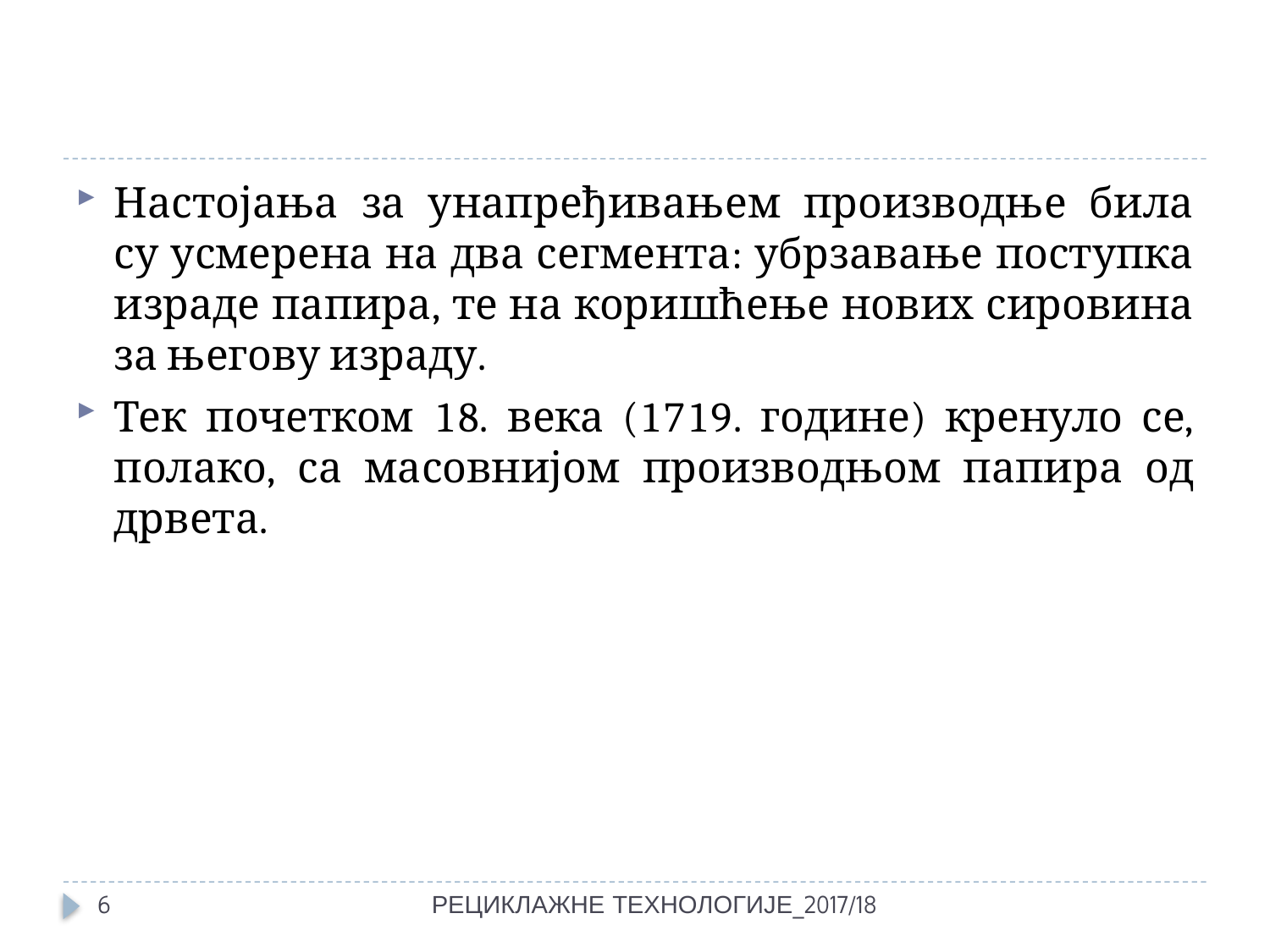

#
Настојања за унапређивањем производње била су усмерена на два сегмента: убрзавање поступка израде папира, те на коришћење нових сировина за његову израду.
Тек почетком 18. века (1719. године) кренуло се, полако, са масовнијом производњом папира од дрвета.
6
РЕЦИКЛАЖНЕ ТЕХНОЛОГИЈЕ_2017/18